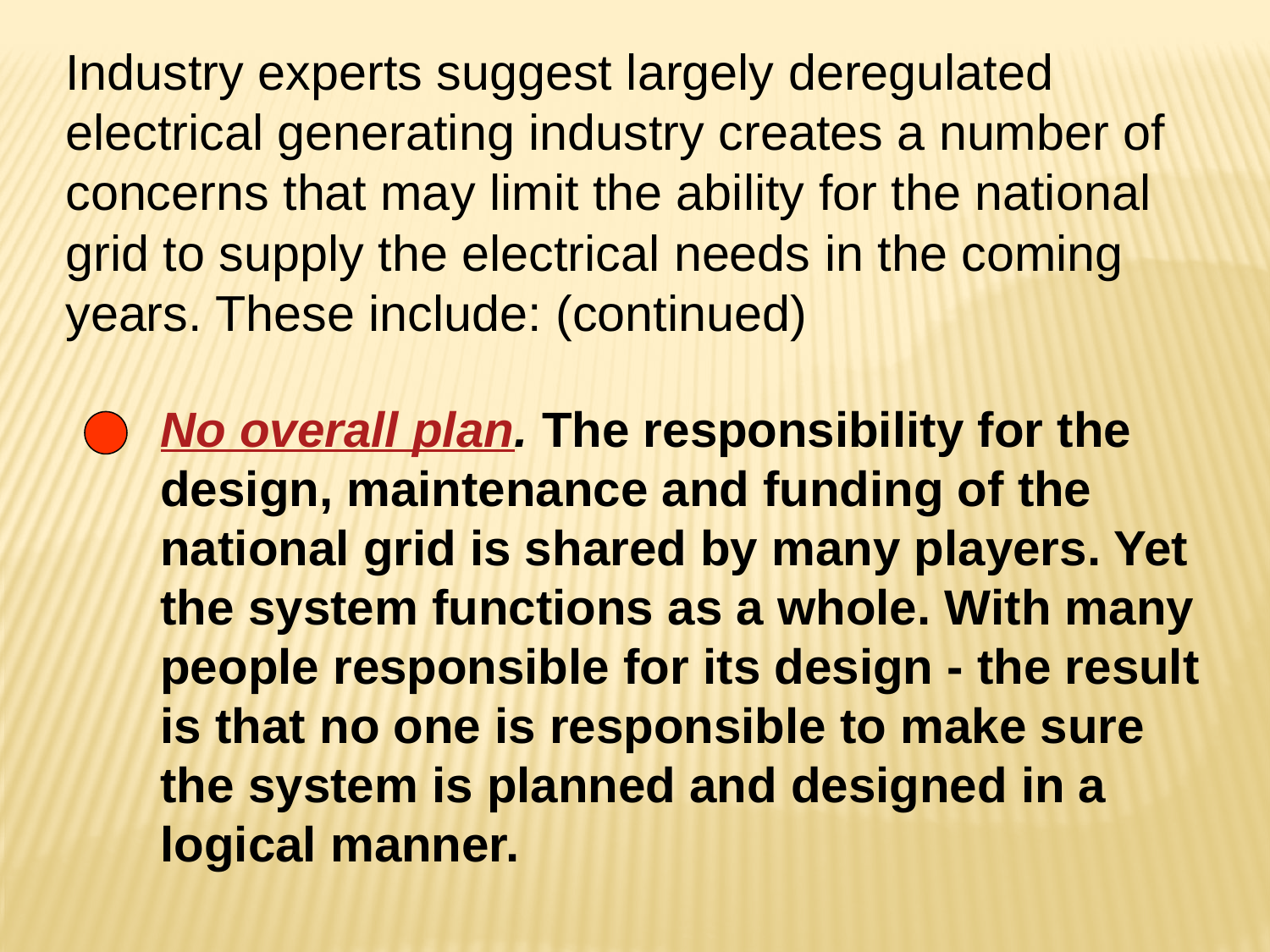

Industry experts suggest largely deregulated electrical generating industry creates a number of concerns that may limit the ability for the national grid to supply the electrical needs in the coming years. These include: (continued)
No overall plan. The responsibility for the design, maintenance and funding of the national grid is shared by many players. Yet the system functions as a whole. With many people responsible for its design - the result is that no one is responsible to make sure the system is planned and designed in a logical manner.